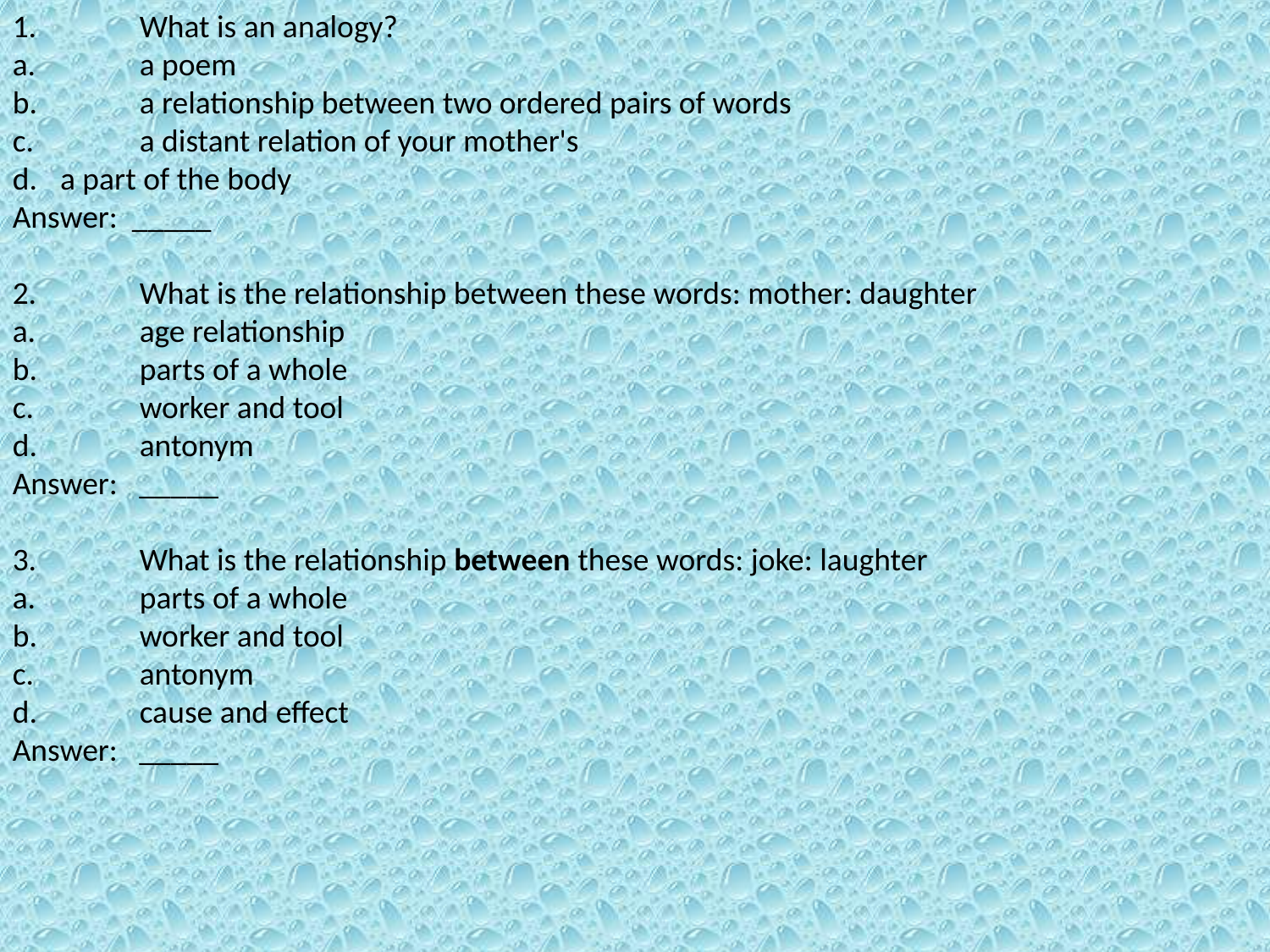

1.	What is an analogy?
a.	a poem
b.	a relationship between two ordered pairs of words
c.	a distant relation of your mother's
a part of the body
Answer:  _____

2.	What is the relationship between these words: mother: daughter
a.	age relationship
b.	parts of a whole
c.	worker and tool
d.	antonym
Answer:   _____

3.	What is the relationship between these words: joke: laughter
a.	parts of a whole
b.	worker and tool
c.	antonym
d.	cause and effect
Answer:   _____